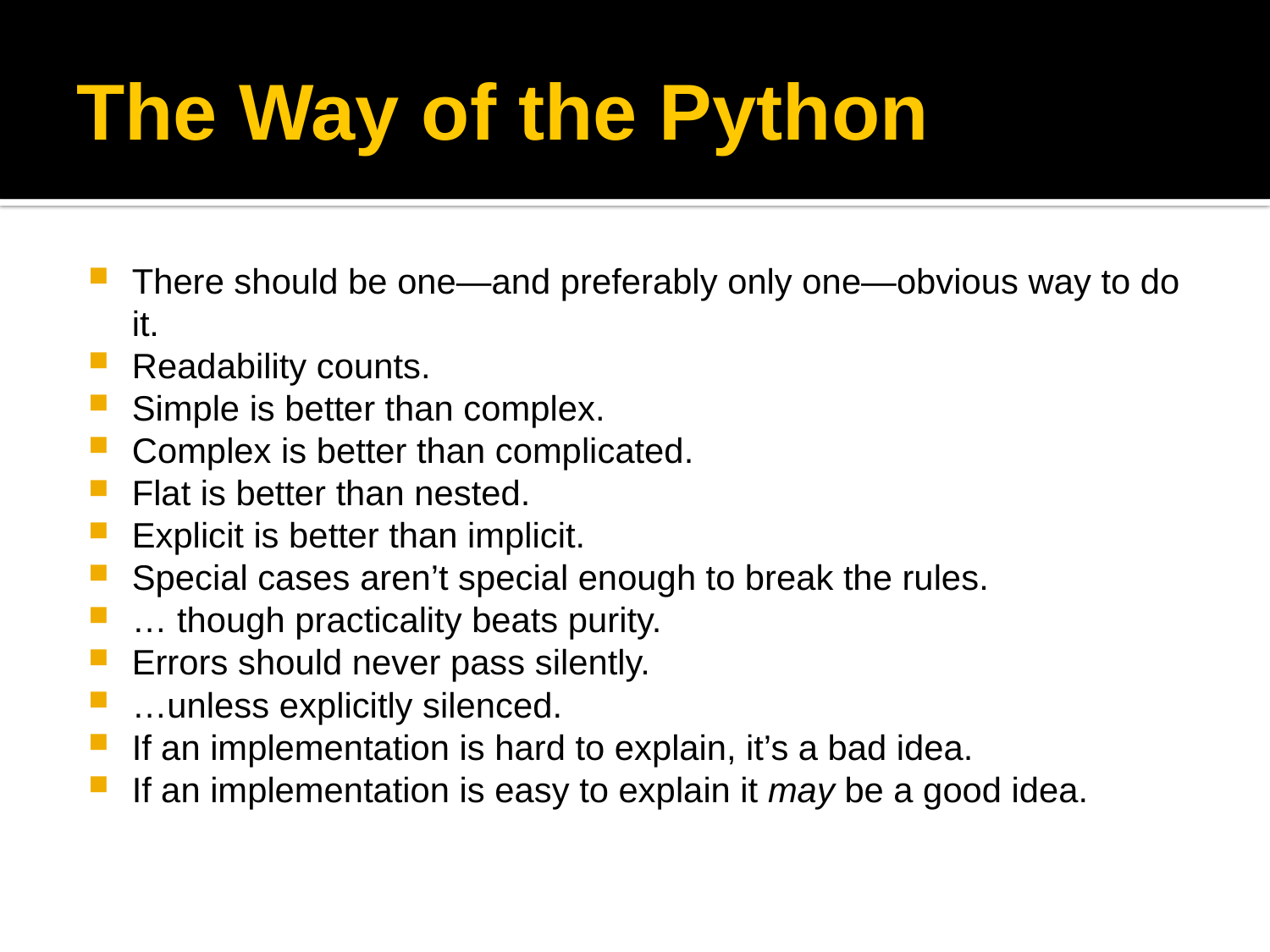

# The Way of the Python
There should be one—and preferably only one—obvious way to do it.
Readability counts.
Simple is better than complex.
Complex is better than complicated.
Flat is better than nested.
Explicit is better than implicit.
Special cases aren’t special enough to break the rules.
… though practicality beats purity.
Errors should never pass silently.
…unless explicitly silenced.
If an implementation is hard to explain, it’s a bad idea.
If an implementation is easy to explain it may be a good idea.